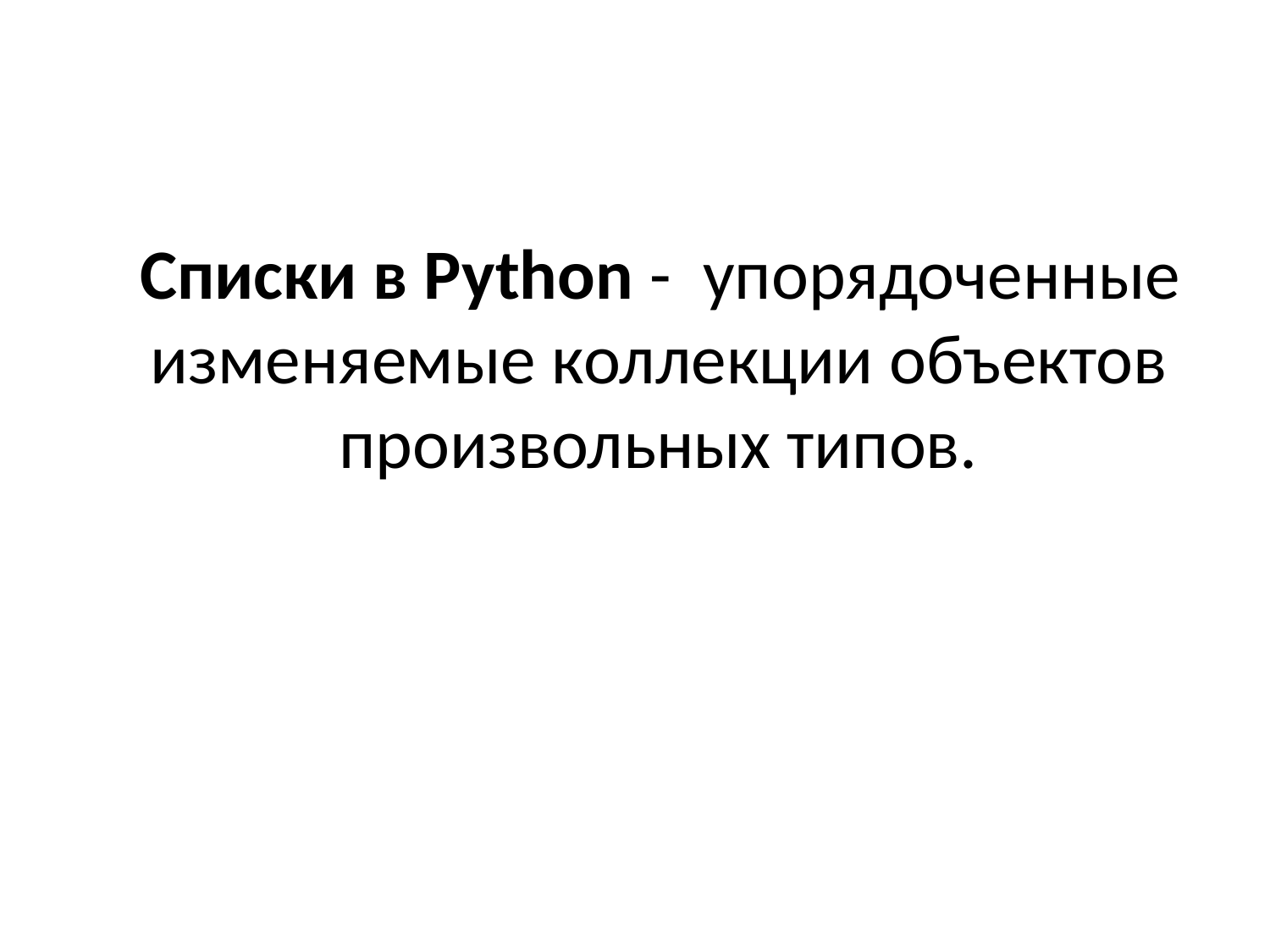

#
    Списки в Python -  упорядоченные изменяемые коллекции объектов произвольных типов.